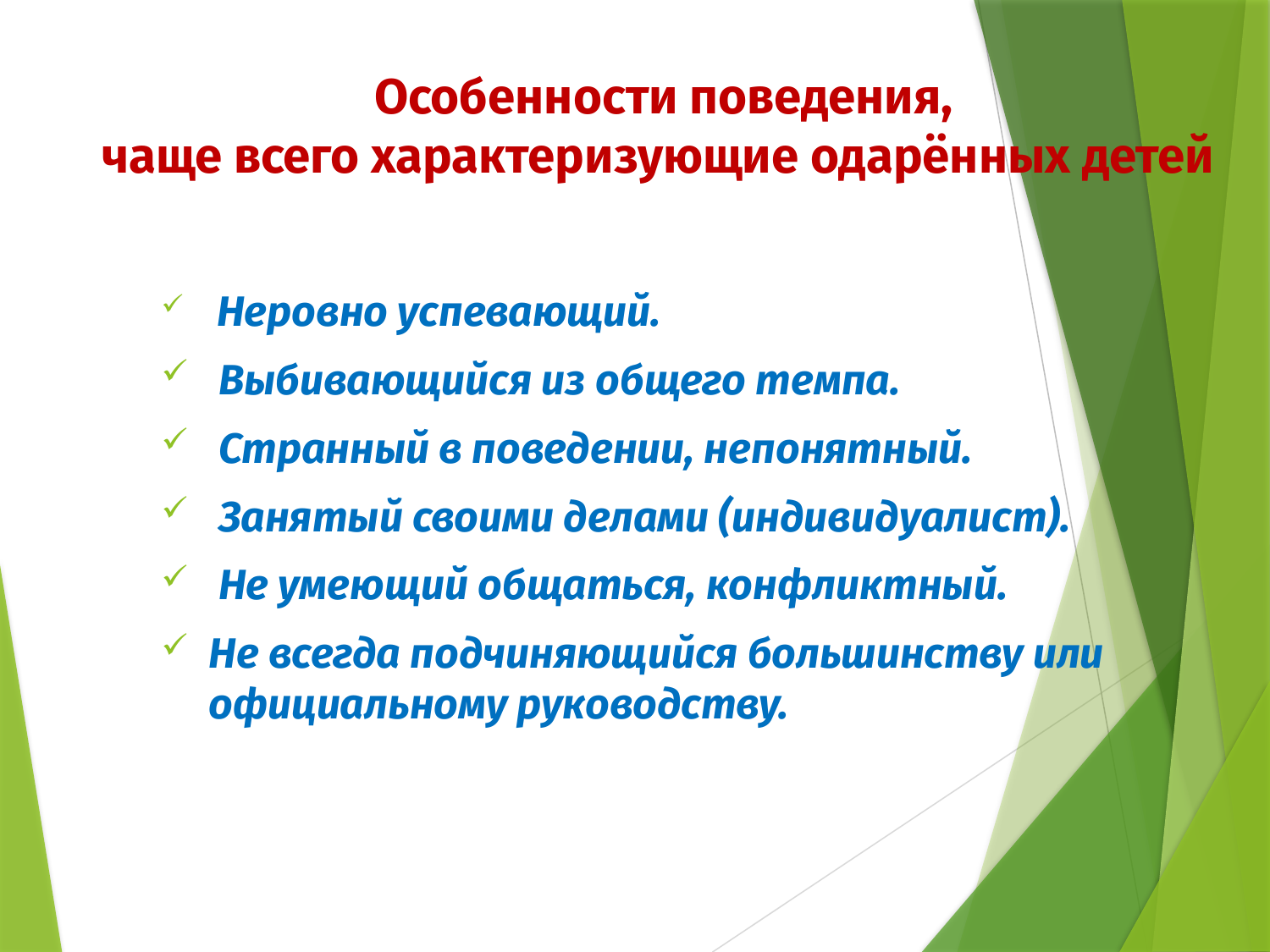

Особенности поведения,
чаще всего характеризующие одарённых детей
 Неровно успевающий.
 Выбивающийся из общего темпа.
 Странный в поведении, непонятный.
 Занятый своими делами (индивидуалист).
 Не умеющий общаться, конфликтный.
Не всегда подчиняющийся большинству или официальному руководству.